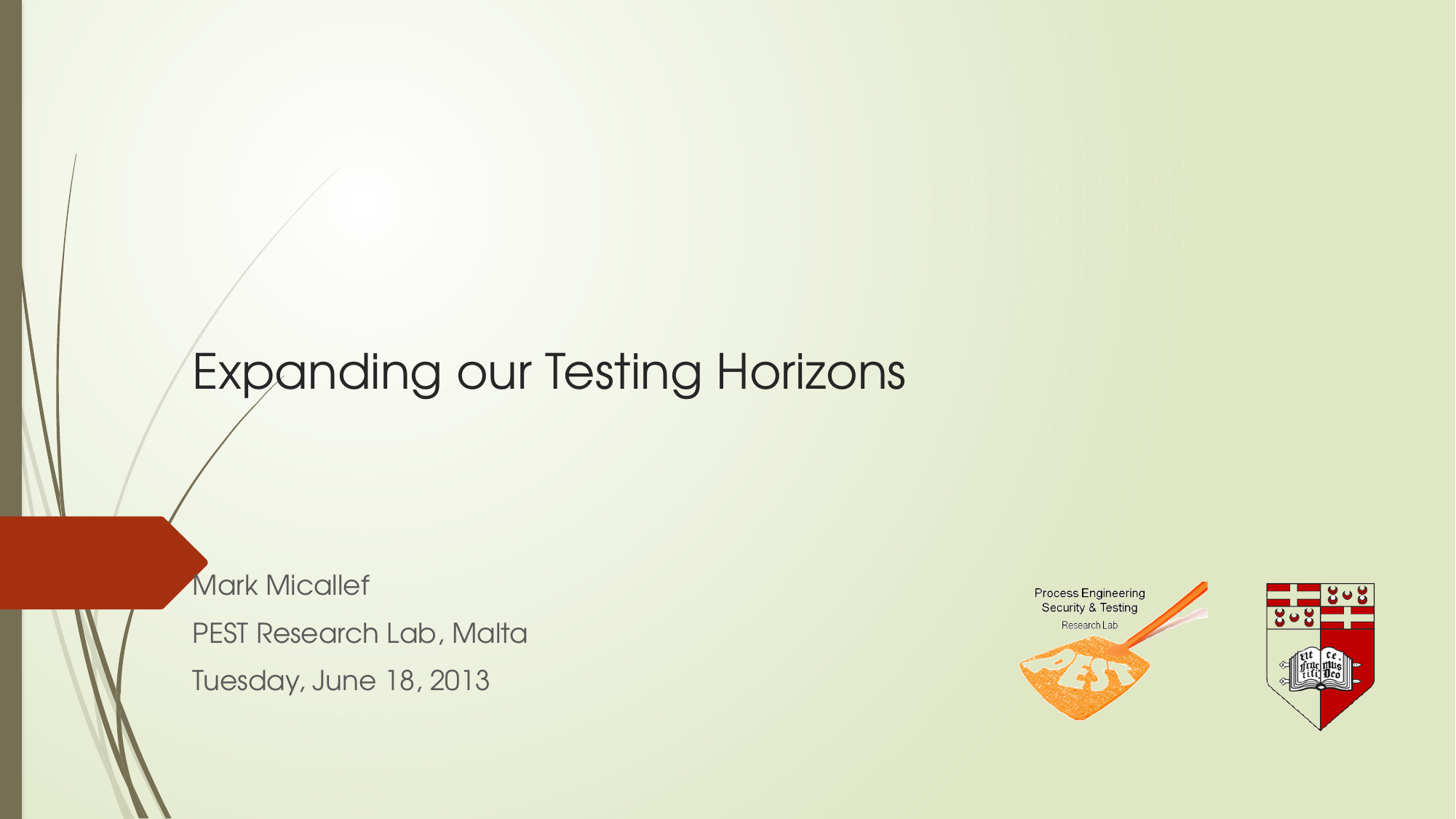

# Expanding our Testing Horizons
Mark Micallef
PEST Research Lab, Malta
Tuesday, June 18, 2013